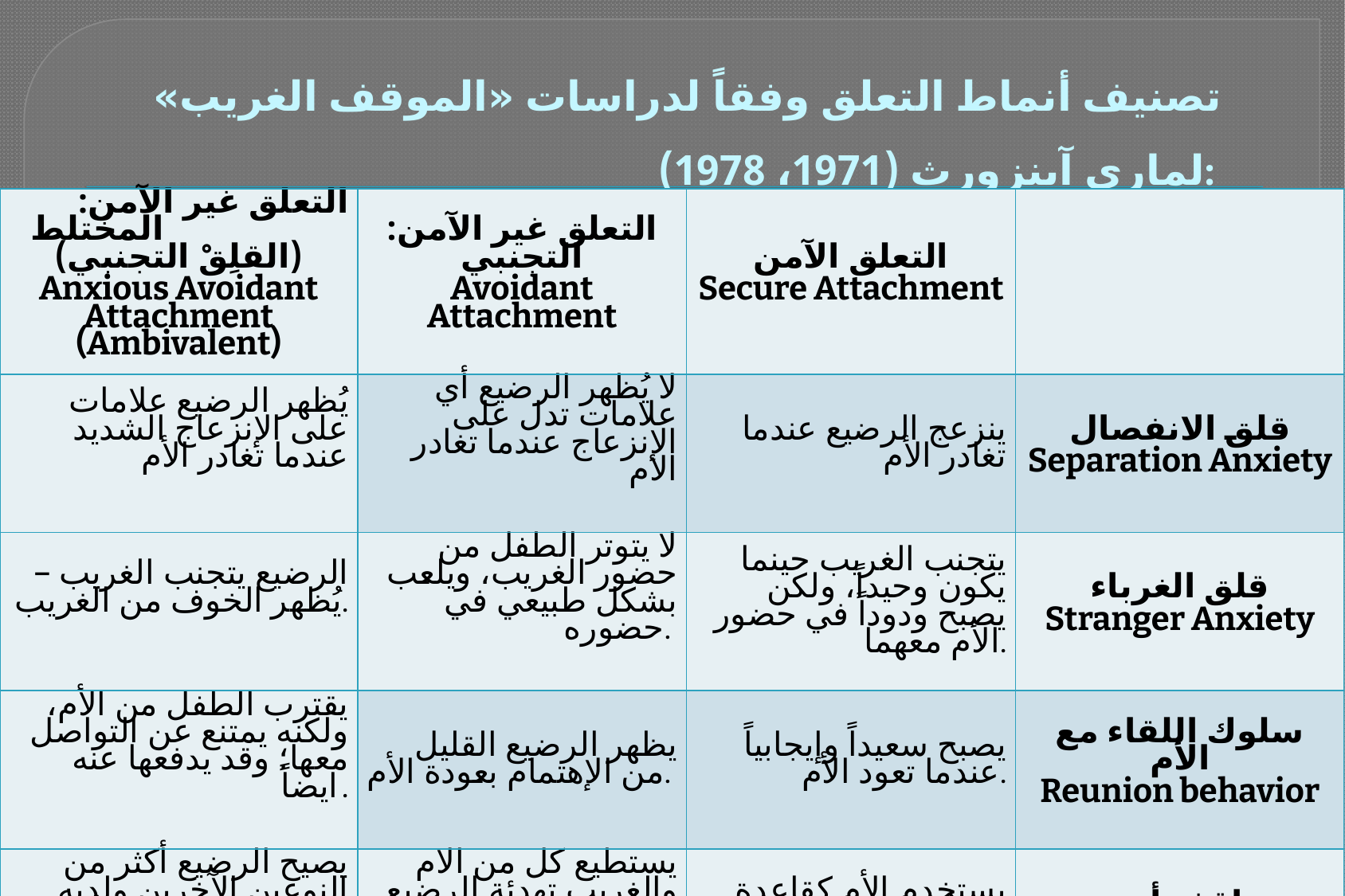

# تصنيف أنماط التعلق وفقاً لدراسات «الموقف الغريب» لماري آينزورث (1971، 1978):
| التعلق غير الآمن: المختلط (القلِقْ التجنبي) Anxious Avoidant Attachment (Ambivalent) | التعلق غير الآمن: التجنبي Avoidant Attachment | التعلق الآمن Secure Attachment |  |
| --- | --- | --- | --- |
| يُظهر الرضيع علامات على الإنزعاج الشديد عندما تغادر الأم | لا يُظهر الرضيع أي علامات تدل على الإنزعاج عندما تغادر الام | ينزعج الرضيع عندما تغادر الأم | قلق الانفصال Separation Anxiety |
| الرضيع يتجنب الغريب – يُظهر الخوف من الغريب. | لا يتوتر الطفل من حضور الغريب، ويلعب بشكل طبيعي في حضوره. | يتجنب الغريب حينما يكون وحيداً، ولكن يصبح ودوداً في حضور الأم معهما. | قلق الغرباء Stranger Anxiety |
| يقترب الطفل من الأم، ولكنه يمتنع عن التواصل معها؛ وقد يدفعها عنه ايضاً. | يظهر الرضيع القليل من الإهتمام بعودة الأم. | يصبح سعيداً وإيجابياً عندما تعود الأم. | سلوك اللقاء مع الأم Reunion behavior |
| يصيح الرضيع أكثر من النوعين الآخرين ولديه رغبة بالاستكشاف أقل منهما. | يستطيع كل من الام والغريب تهدئة الرضيع وإراحته بمستوى مماثل من الكفاءة. | يستخدم الأم كقاعدة آمنه لاستكشاف بيئته. | مواقف أخرى |
| %15 | %15 | %70 | % الرضع |